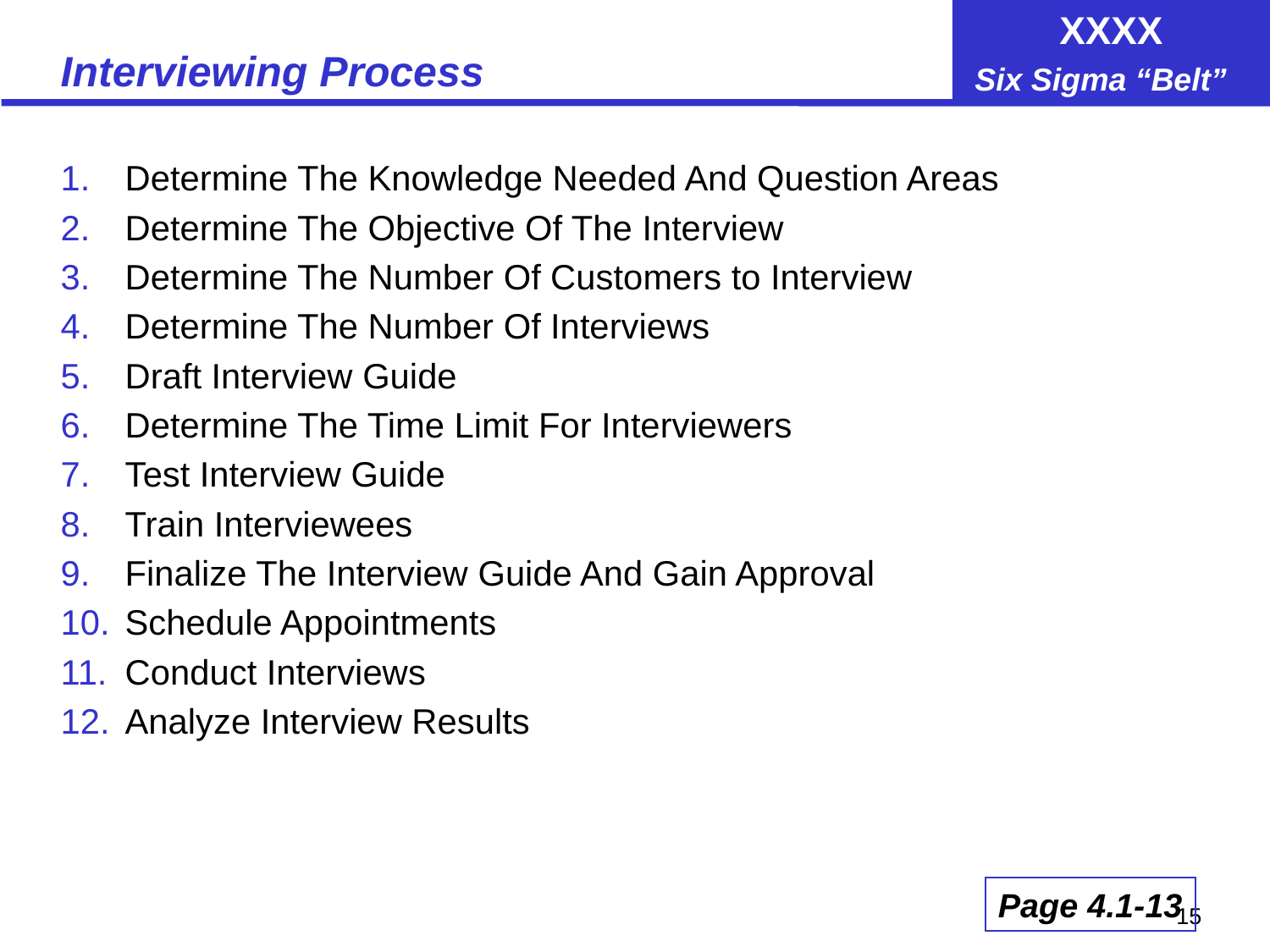

# Interviewing Process
Determine The Knowledge Needed And Question Areas
Determine The Objective Of The Interview
Determine The Number Of Customers to Interview
Determine The Number Of Interviews
Draft Interview Guide
Determine The Time Limit For Interviewers
Test Interview Guide
Train Interviewees
Finalize The Interview Guide And Gain Approval
Schedule Appointments
Conduct Interviews
Analyze Interview Results
Page 4.1-13